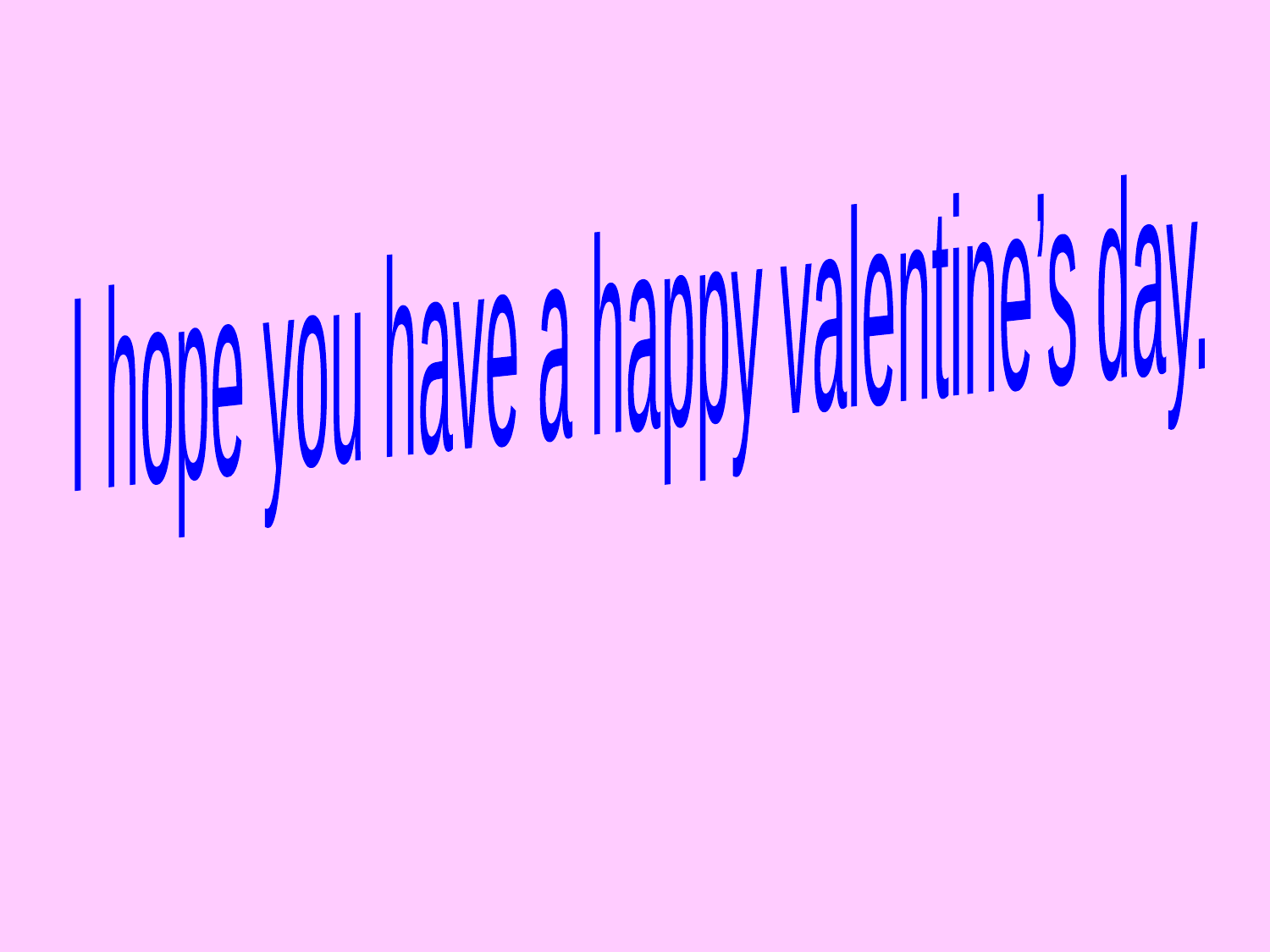

I hope you have a happy valentine’s day.